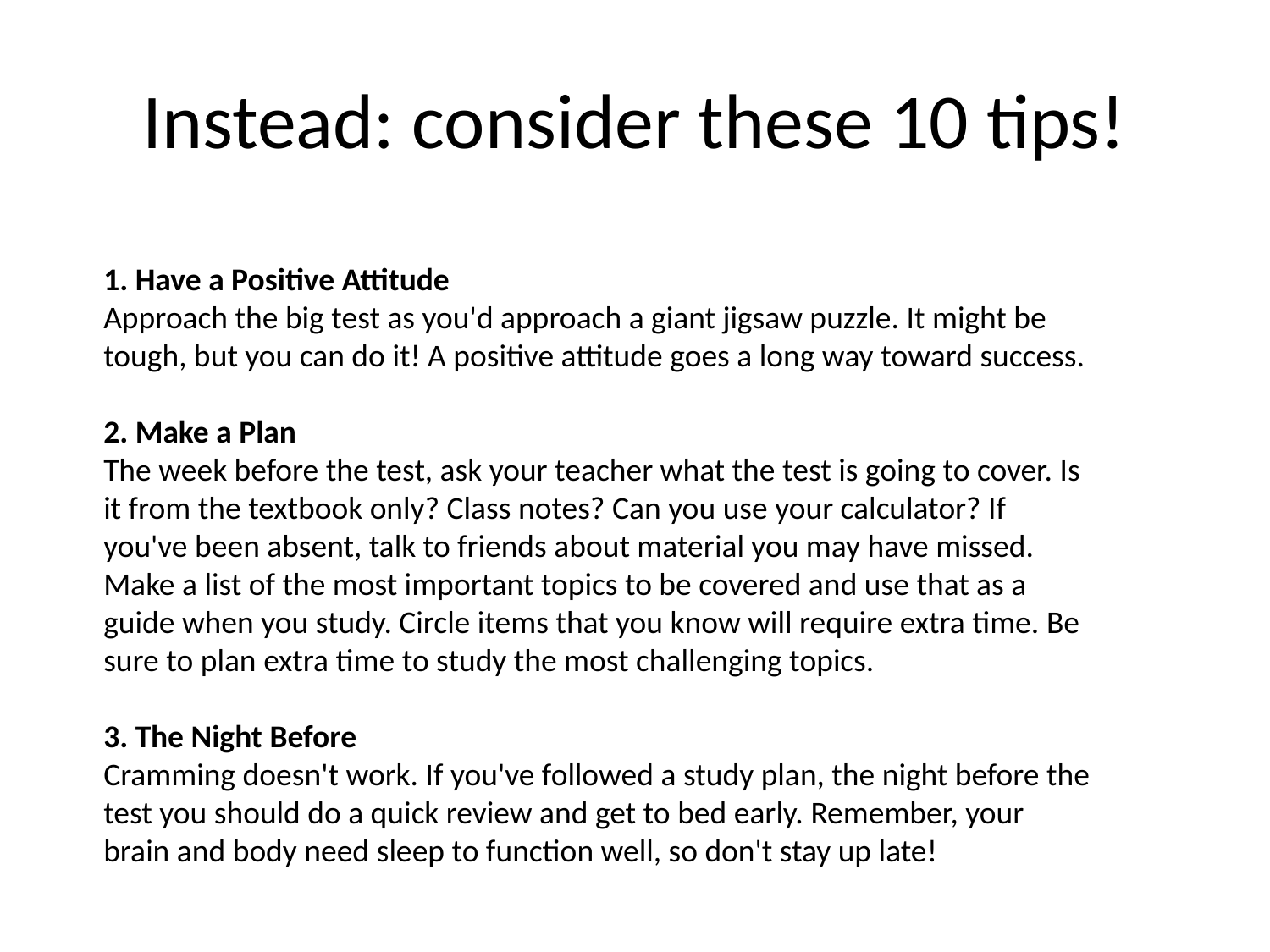

# Instead: consider these 10 tips!
1. Have a Positive Attitude
Approach the big test as you'd approach a giant jigsaw puzzle. It might be tough, but you can do it! A positive attitude goes a long way toward success.

2. Make a Plan
The week before the test, ask your teacher what the test is going to cover. Is it from the textbook only? Class notes? Can you use your calculator? If you've been absent, talk to friends about material you may have missed. Make a list of the most important topics to be covered and use that as a guide when you study. Circle items that you know will require extra time. Be sure to plan extra time to study the most challenging topics.

3. The Night Before
Cramming doesn't work. If you've followed a study plan, the night before the test you should do a quick review and get to bed early. Remember, your brain and body need sleep to function well, so don't stay up late!